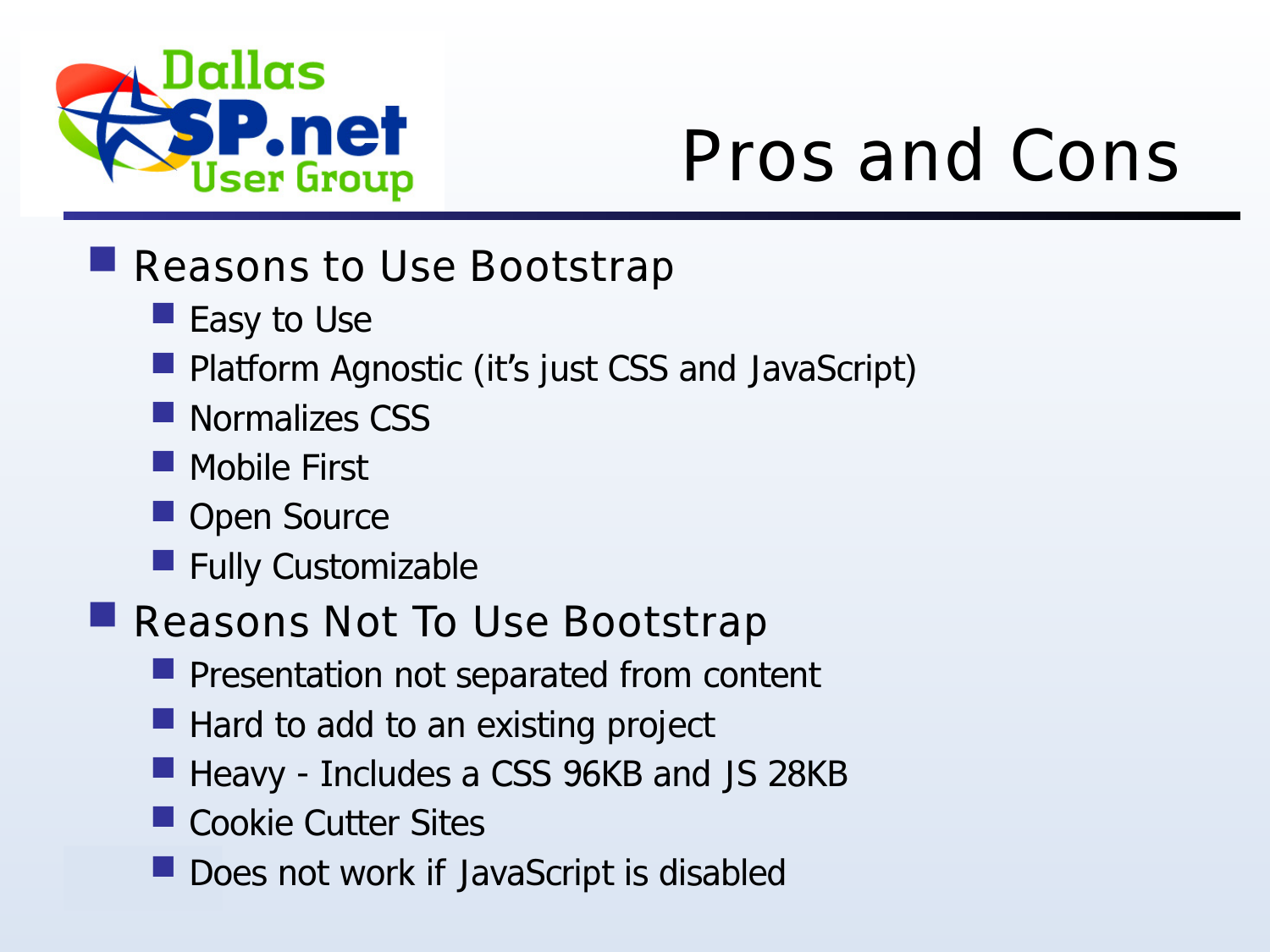

# Pros and Cons
Reasons to Use Bootstrap
Easy to Use
Platform Agnostic (it’s just CSS and JavaScript)
Normalizes CSS
Mobile First
Open Source
Fully Customizable
Reasons Not To Use Bootstrap
Presentation not separated from content
Hard to add to an existing project
Heavy - Includes a CSS 96KB and JS 28KB
Cookie Cutter Sites
Does not work if JavaScript is disabled